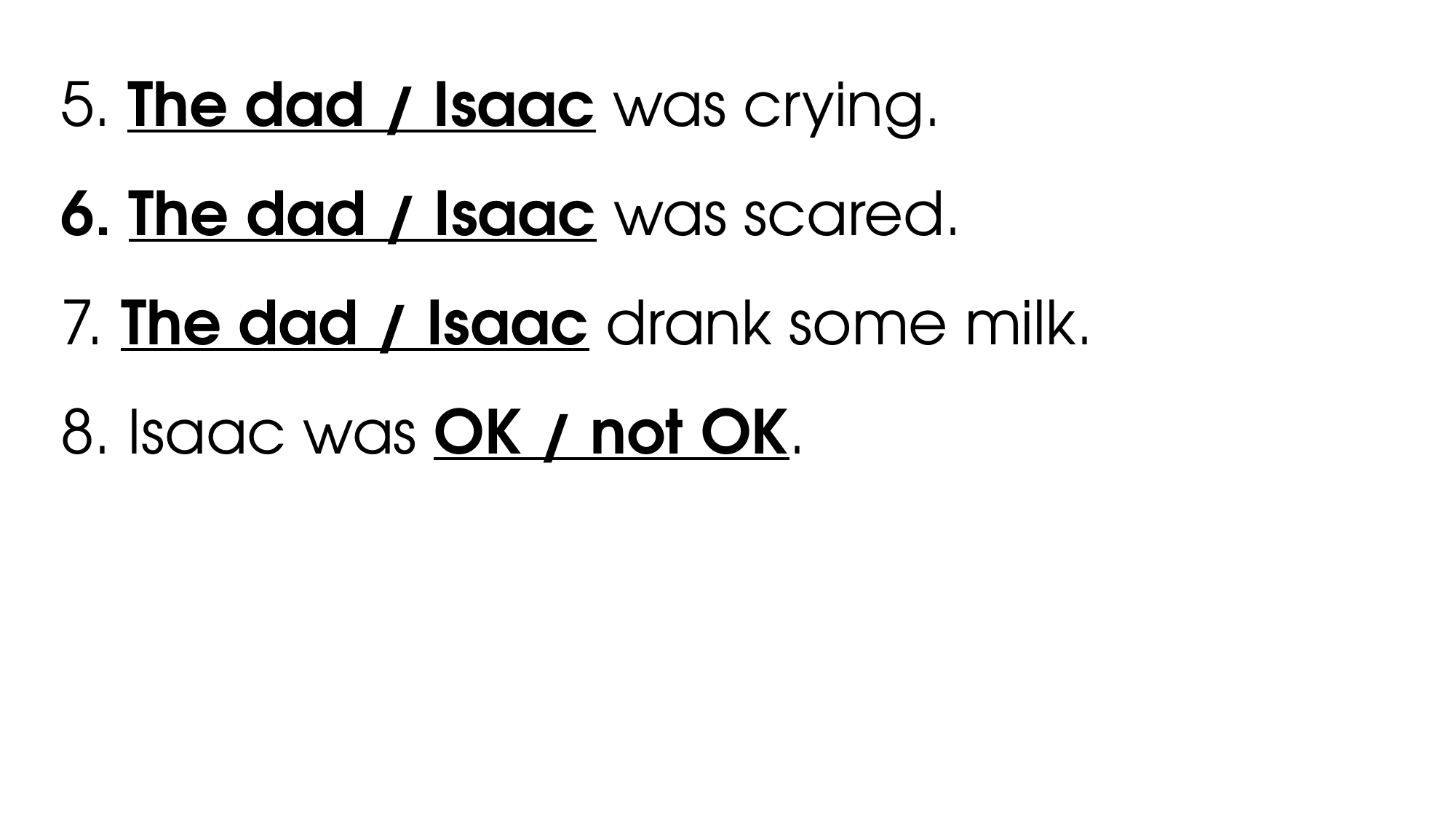

5. The dad / Isaac was crying.
 6. The dad / Isaac was scared.
 7. The dad / Isaac drank some milk.
 8. Isaac was OK / not OK.